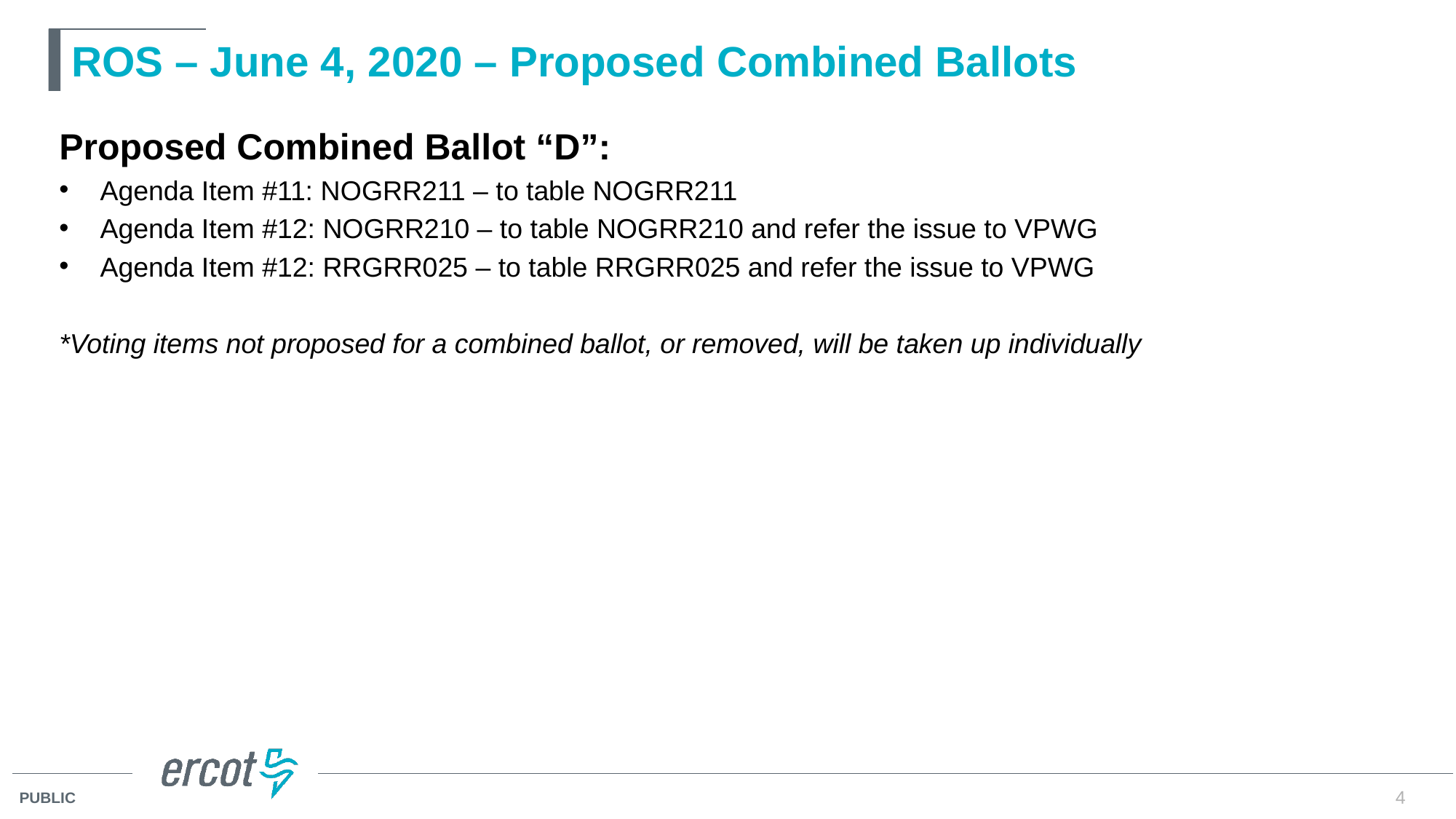

# ROS – June 4, 2020 – Proposed Combined Ballots
Proposed Combined Ballot “D”:
Agenda Item #11: NOGRR211 – to table NOGRR211
Agenda Item #12: NOGRR210 – to table NOGRR210 and refer the issue to VPWG
Agenda Item #12: RRGRR025 – to table RRGRR025 and refer the issue to VPWG

*Voting items not proposed for a combined ballot, or removed, will be taken up individually

4